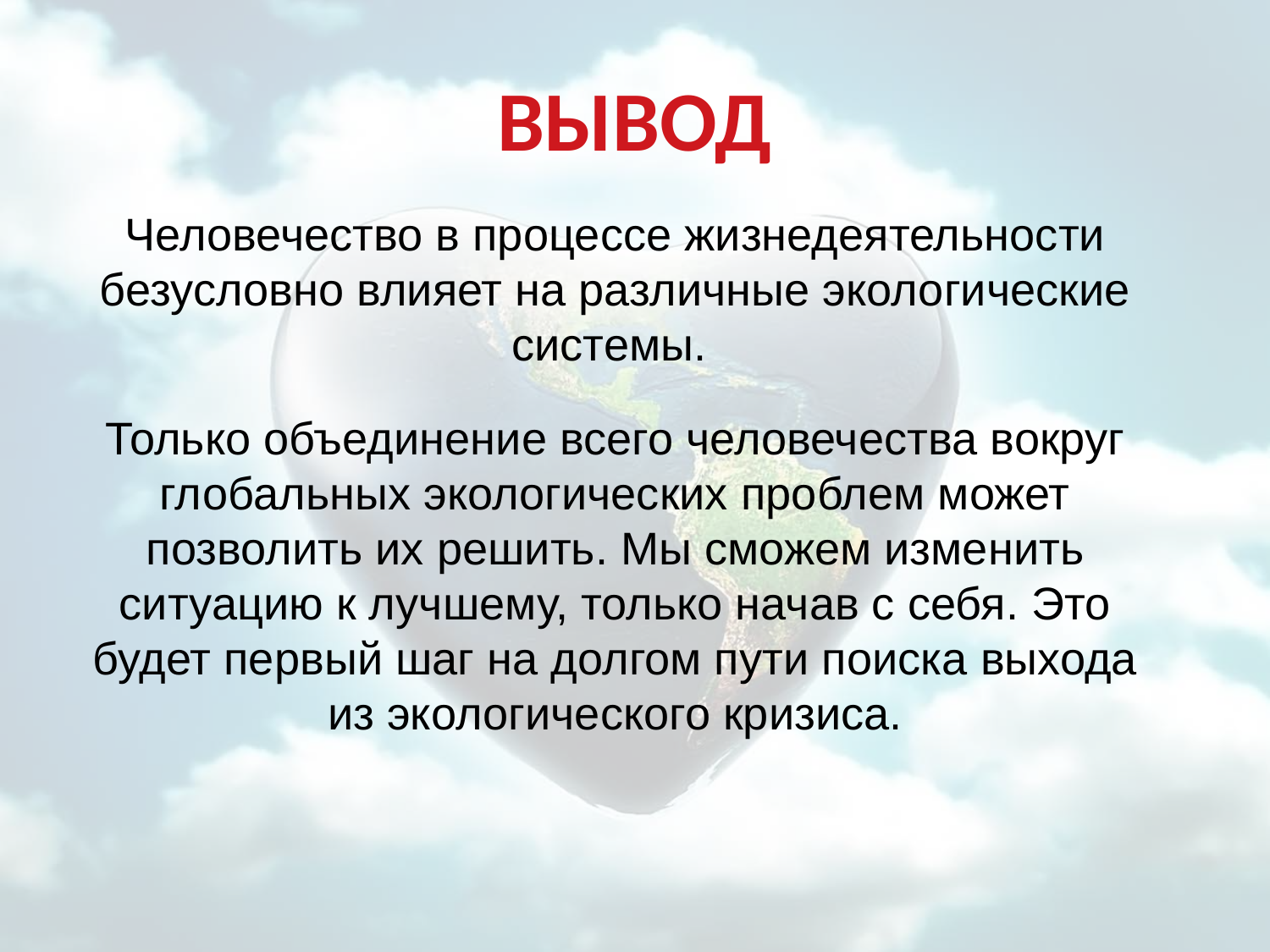

ВЫВОД
Человечество в процессе жизнедеятельности безусловно влияет на различные экологические системы.
Только объединение всего человечества вокруг глобальных экологических проблем может позволить их решить. Мы сможем изменить ситуацию к лучшему, только начав с себя. Это будет первый шаг на долгом пути поиска выхода из экологического кризиса.